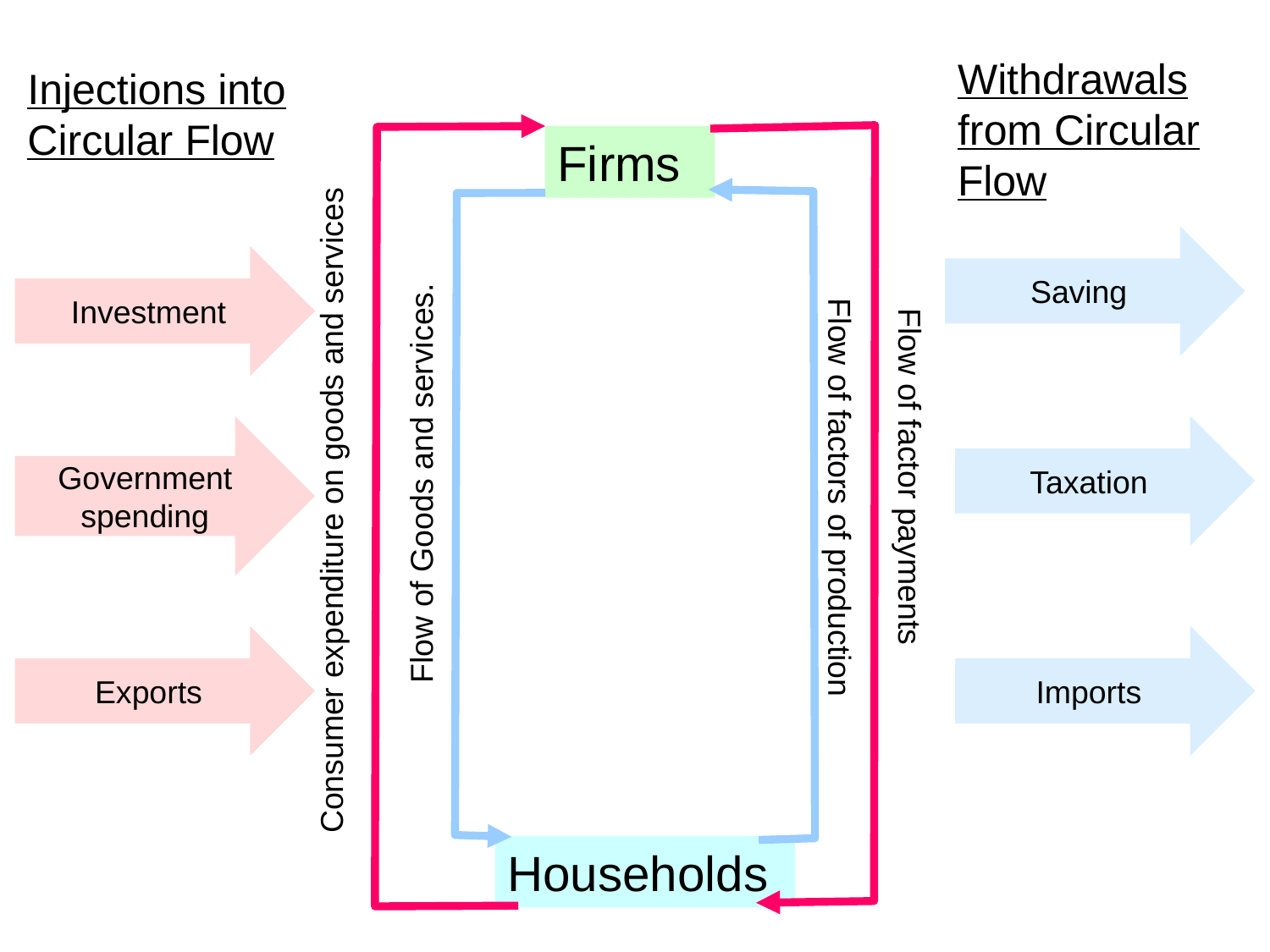

Withdrawals from Circular Flow
Injections into Circular Flow

Firms

Saving
Investment
Government spending
Taxation
Flow of Goods and services.
Flow of factor payments
Consumer expenditure on goods and services
Flow of factors of production
Exports
Imports
Households